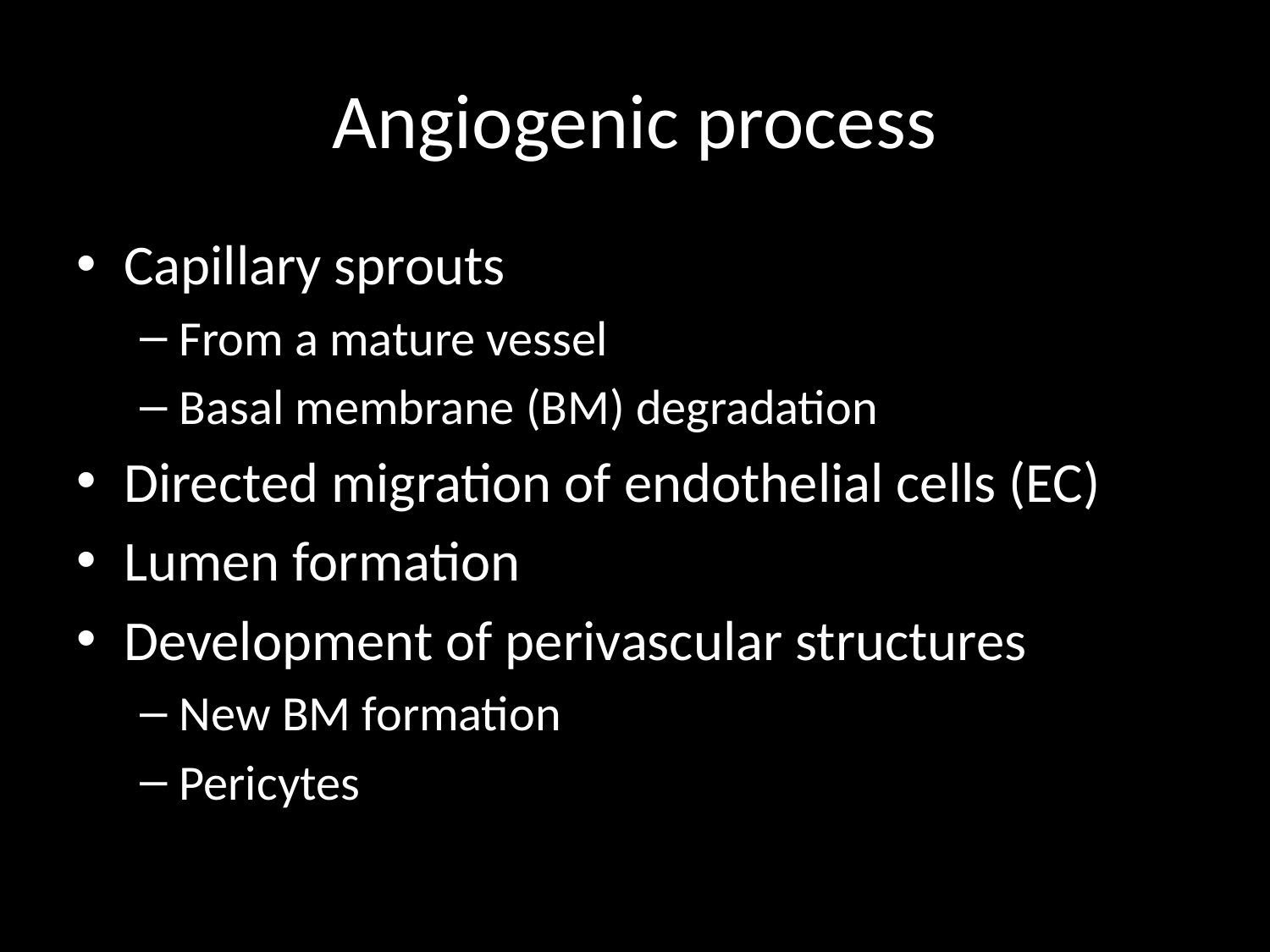

# Angiogenic process
Capillary sprouts
From a mature vessel
Basal membrane (BM) degradation
Directed migration of endothelial cells (EC)
Lumen formation
Development of perivascular structures
New BM formation
Pericytes